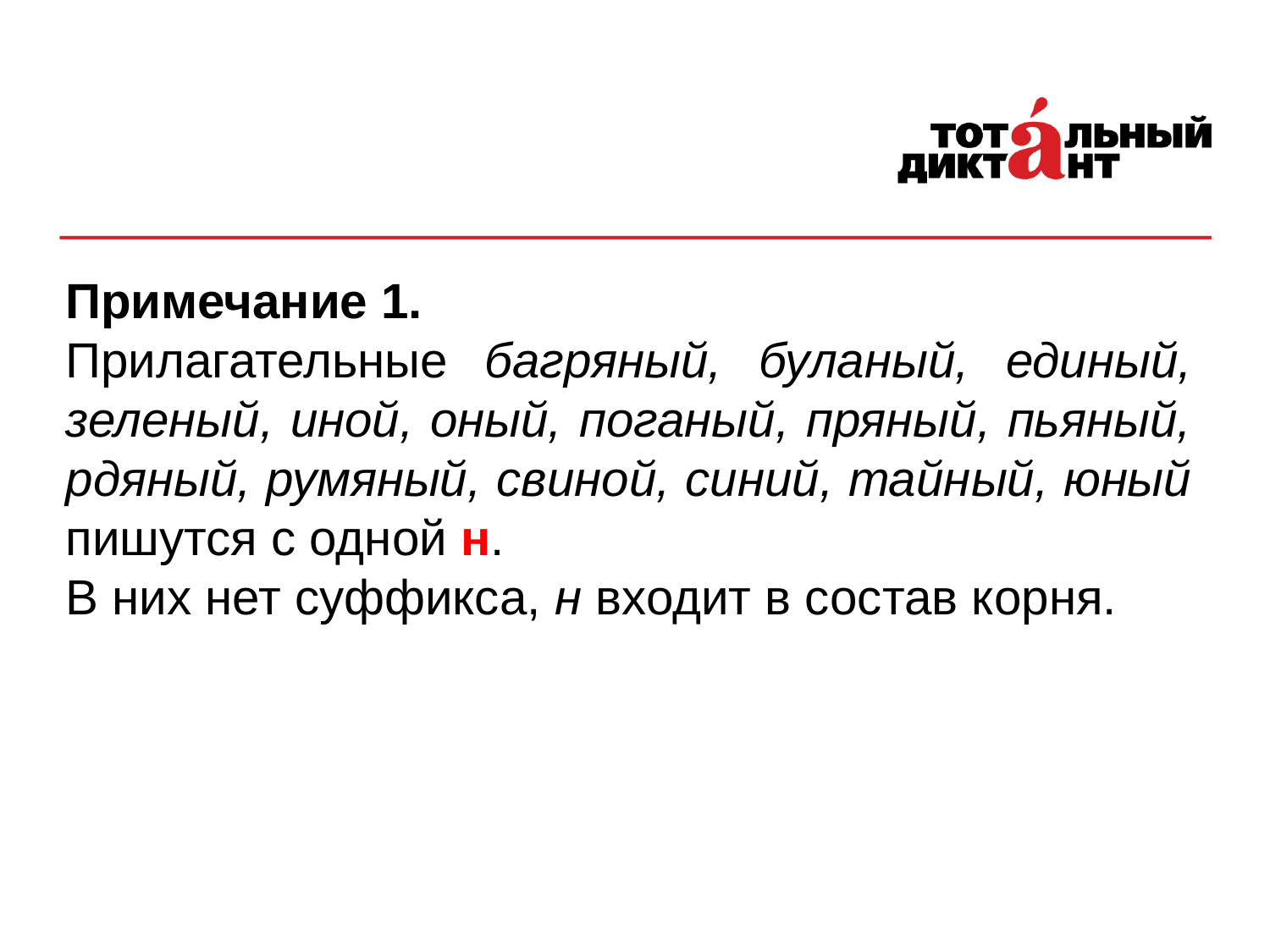

Примечание 1.
Прилагательные багряный, буланый, единый, зеленый, иной, оный, поганый, пряный, пьяный, рдяный, румяный, свиной, синий, тайный, юный пишутся с одной н.
В них нет суффикса, н входит в состав корня.